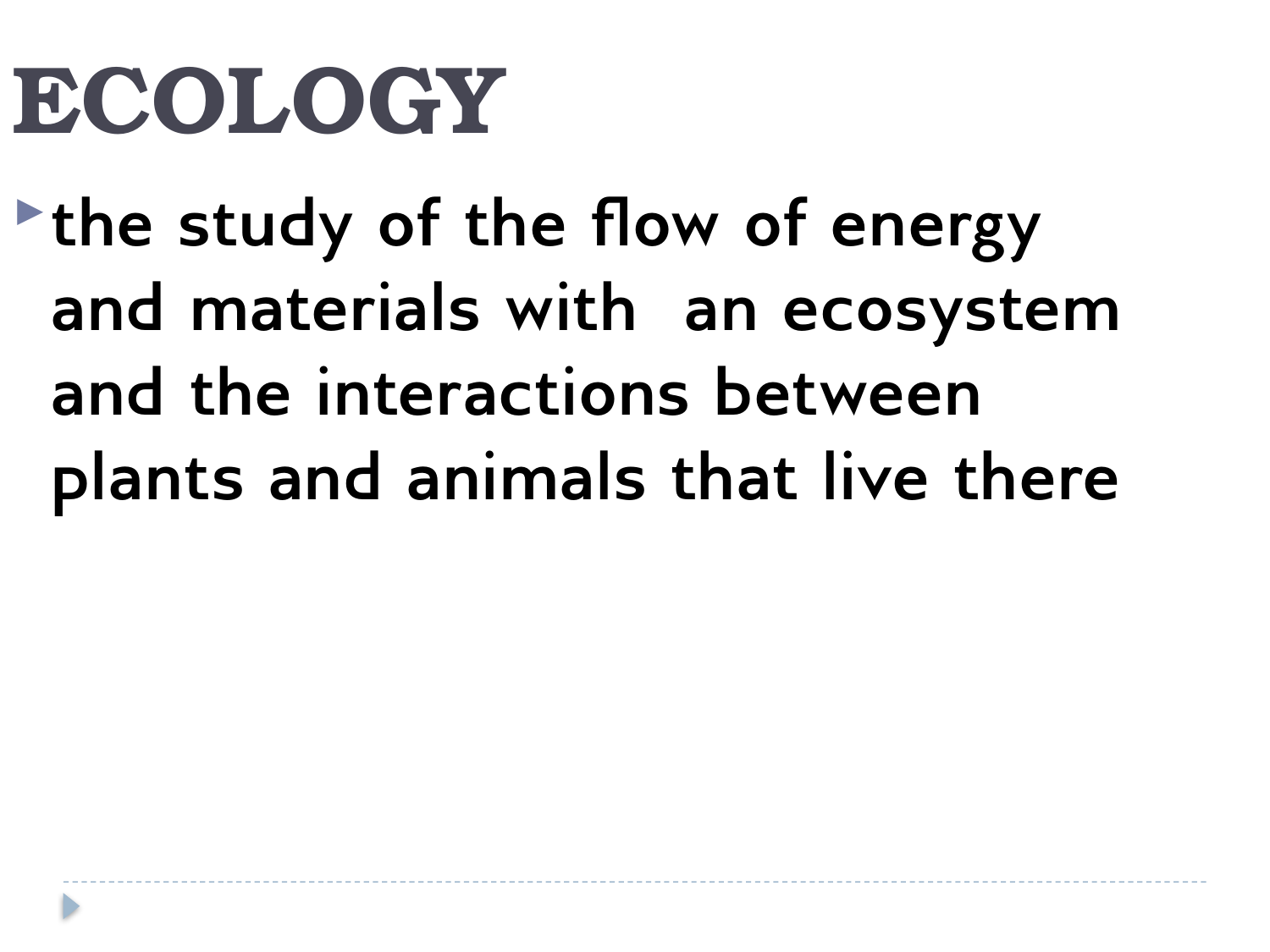

ECOLOGY
the study of the flow of energy and materials with  an ecosystem and the interactions between plants and animals that live there